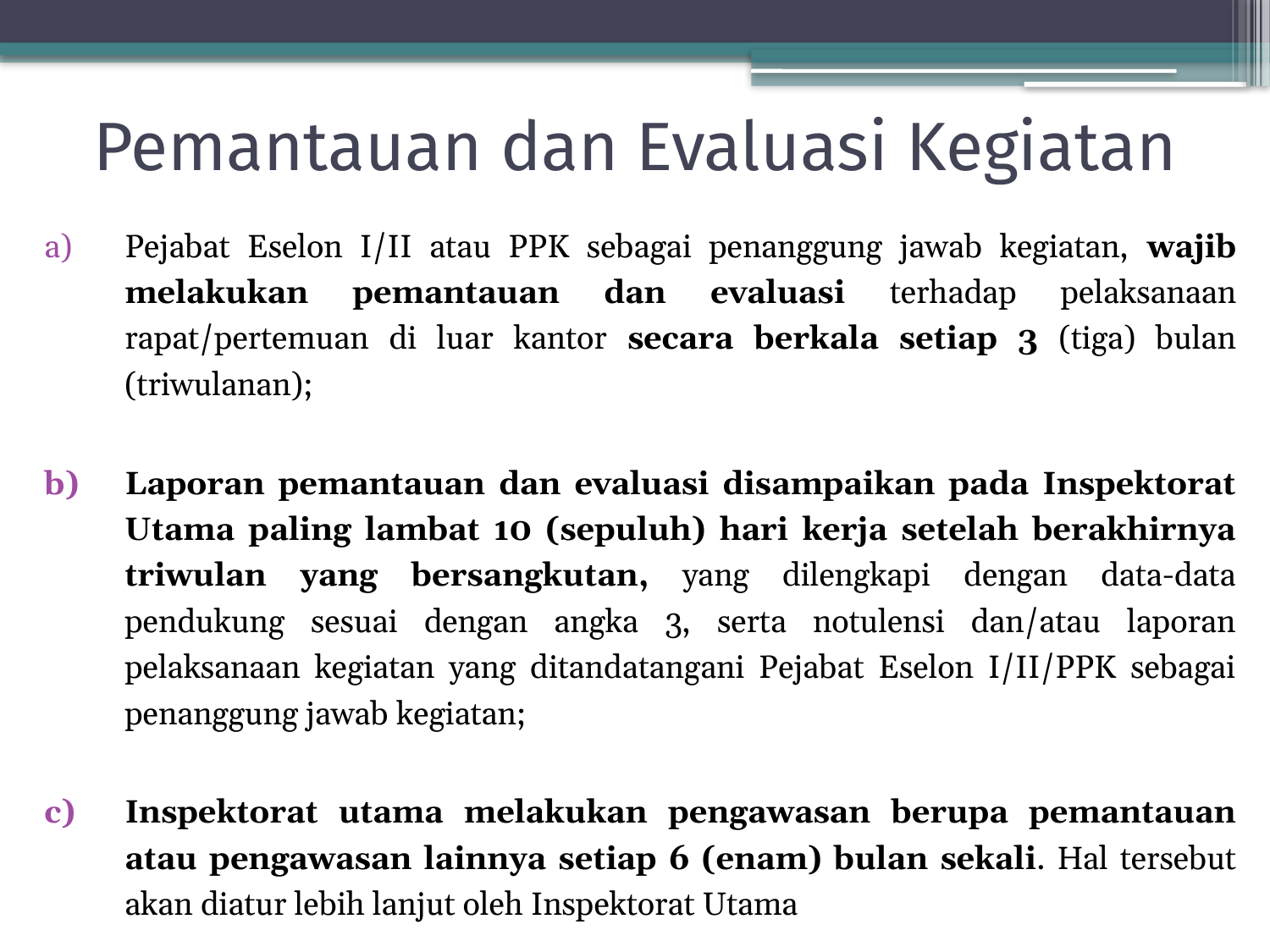

# Pemantauan dan Evaluasi Kegiatan
Pejabat Eselon I/II atau PPK sebagai penanggung jawab kegiatan, wajib melakukan pemantauan dan evaluasi terhadap pelaksanaan rapat/pertemuan di luar kantor secara berkala setiap 3 (tiga) bulan (triwulanan);

Laporan pemantauan dan evaluasi disampaikan pada Inspektorat Utama paling lambat 10 (sepuluh) hari kerja setelah berakhirnya triwulan yang bersangkutan, yang dilengkapi dengan data-data pendukung sesuai dengan angka 3, serta notulensi dan/atau laporan pelaksanaan kegiatan yang ditandatangani Pejabat Eselon I/II/PPK sebagai penanggung jawab kegiatan;

Inspektorat utama melakukan pengawasan berupa pemantauan atau pengawasan lainnya setiap 6 (enam) bulan sekali. Hal tersebut akan diatur lebih lanjut oleh Inspektorat Utama